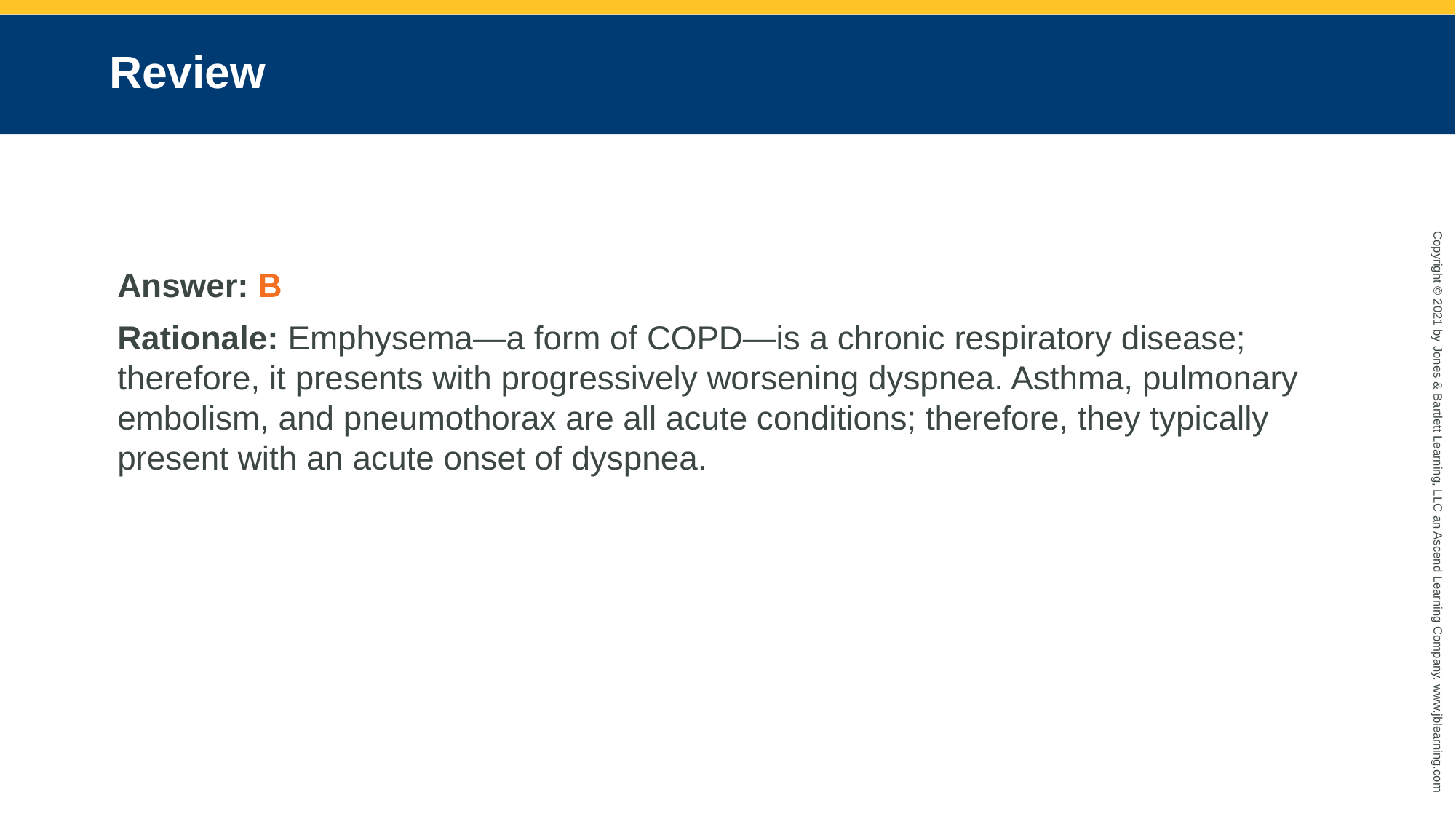

# Review
Answer: B
Rationale: Emphysema—a form of COPD—is a chronic respiratory disease; therefore, it presents with progressively worsening dyspnea. Asthma, pulmonary embolism, and pneumothorax are all acute conditions; therefore, they typically present with an acute onset of dyspnea.